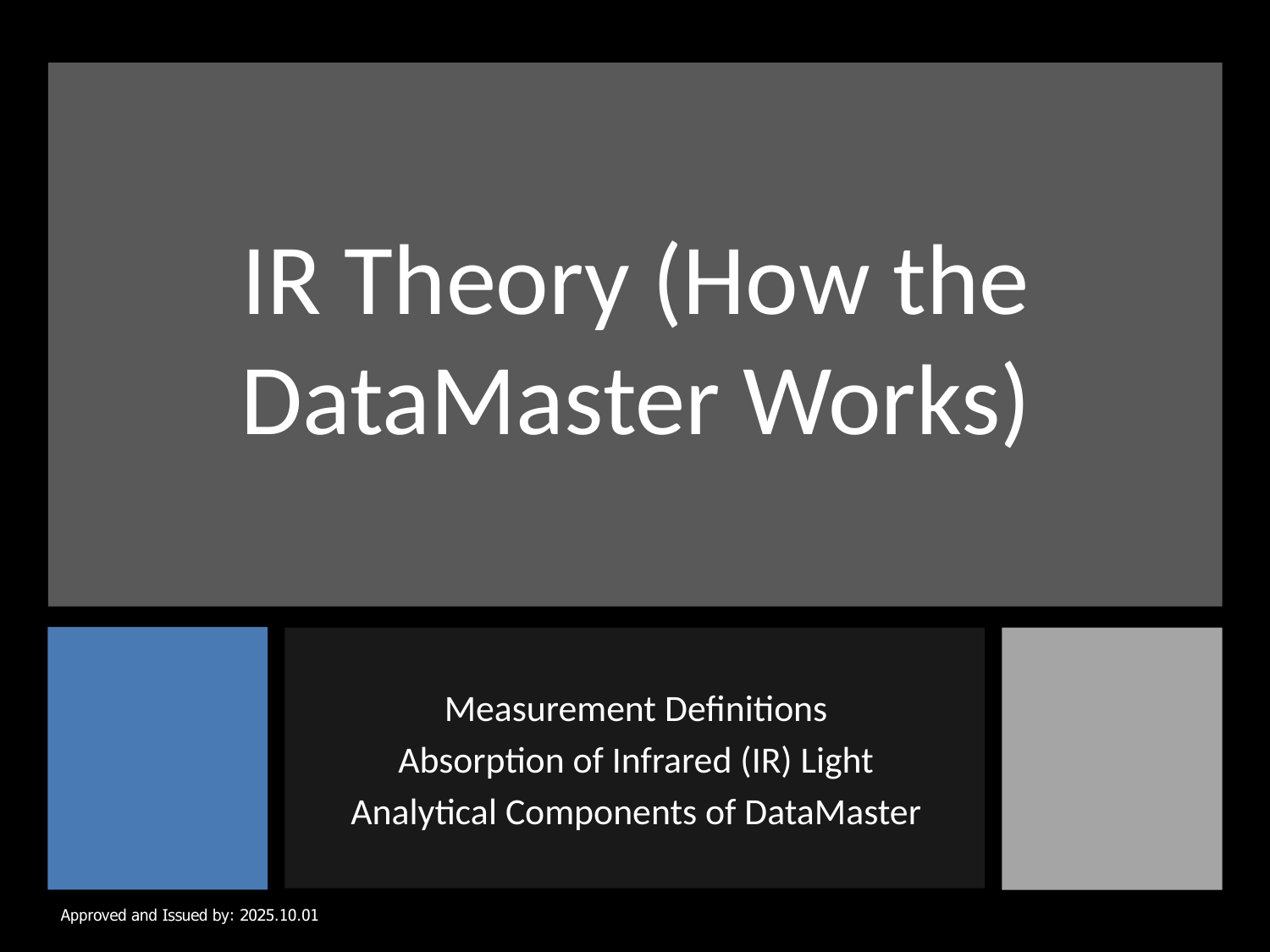

# IR Theory (How the DataMaster Works)

Measurement Definitions
Absorption of Infrared (IR) Light
Analytical Components of DataMaster
Approved and Issued by: 2025.10.01